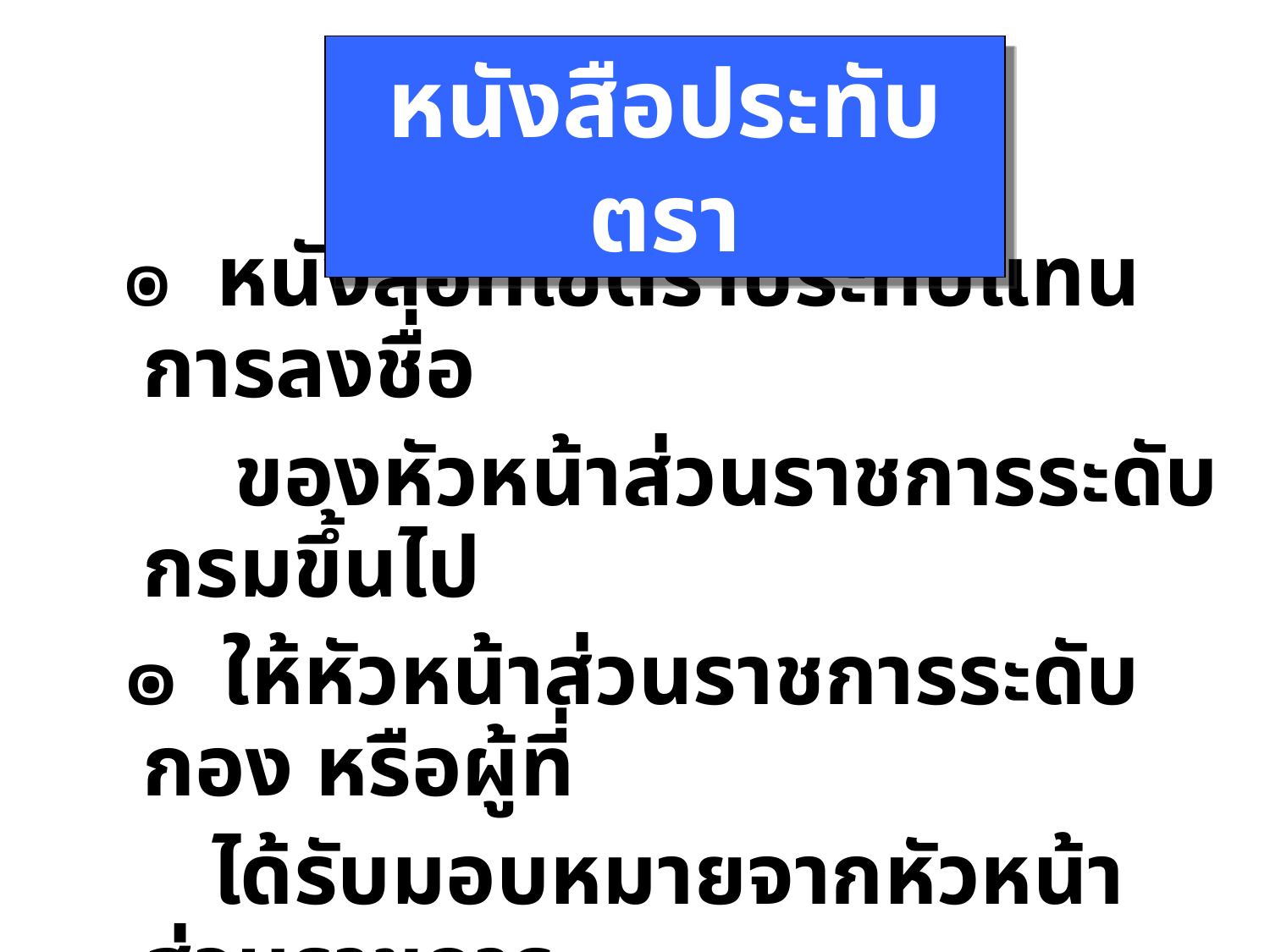

หนังสือประทับตรา

     ๏  หนังสือที่ใช้ตราประทับแทนการลงชื่อ
        ของหัวหน้าส่วนราชการระดับกรมขึ้นไป
   ๏  ให้หัวหน้าส่วนราชการระดับกอง หรือผู้ที่
       ได้รับมอบหมายจากหัวหน้าส่วนราชการ
       ระดับกรมขึ้นไป เป็นผู้รับผิดชอบลงชื่อย่อ
       กำกับตรา